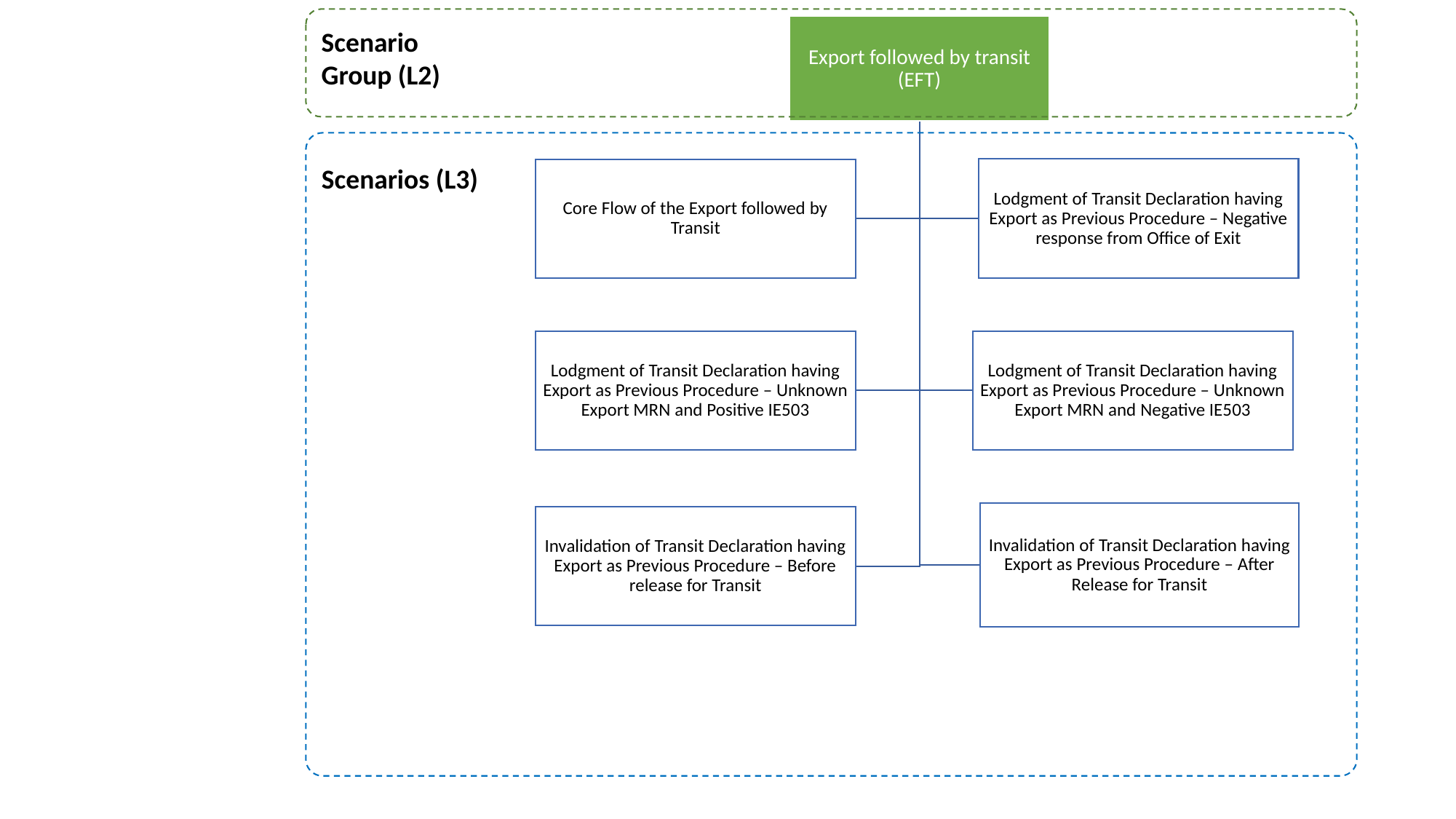

Export followed by transit (EFT)
Core Flow of the Export followed by Transit
Lodgment of Transit Declaration having Export as Previous Procedure – Negative response from Office of Exit
Lodgment of Transit Declaration having Export as Previous Procedure – Unknown Export MRN and Positive IE503
Lodgment of Transit Declaration having Export as Previous Procedure – Unknown Export MRN and Negative IE503
Invalidation of Transit Declaration having Export as Previous Procedure – Before release for Transit
Invalidation of Transit Declaration having Export as Previous Procedure – After Release for Transit
Scenario Group (L2)

Scenarios (L3)